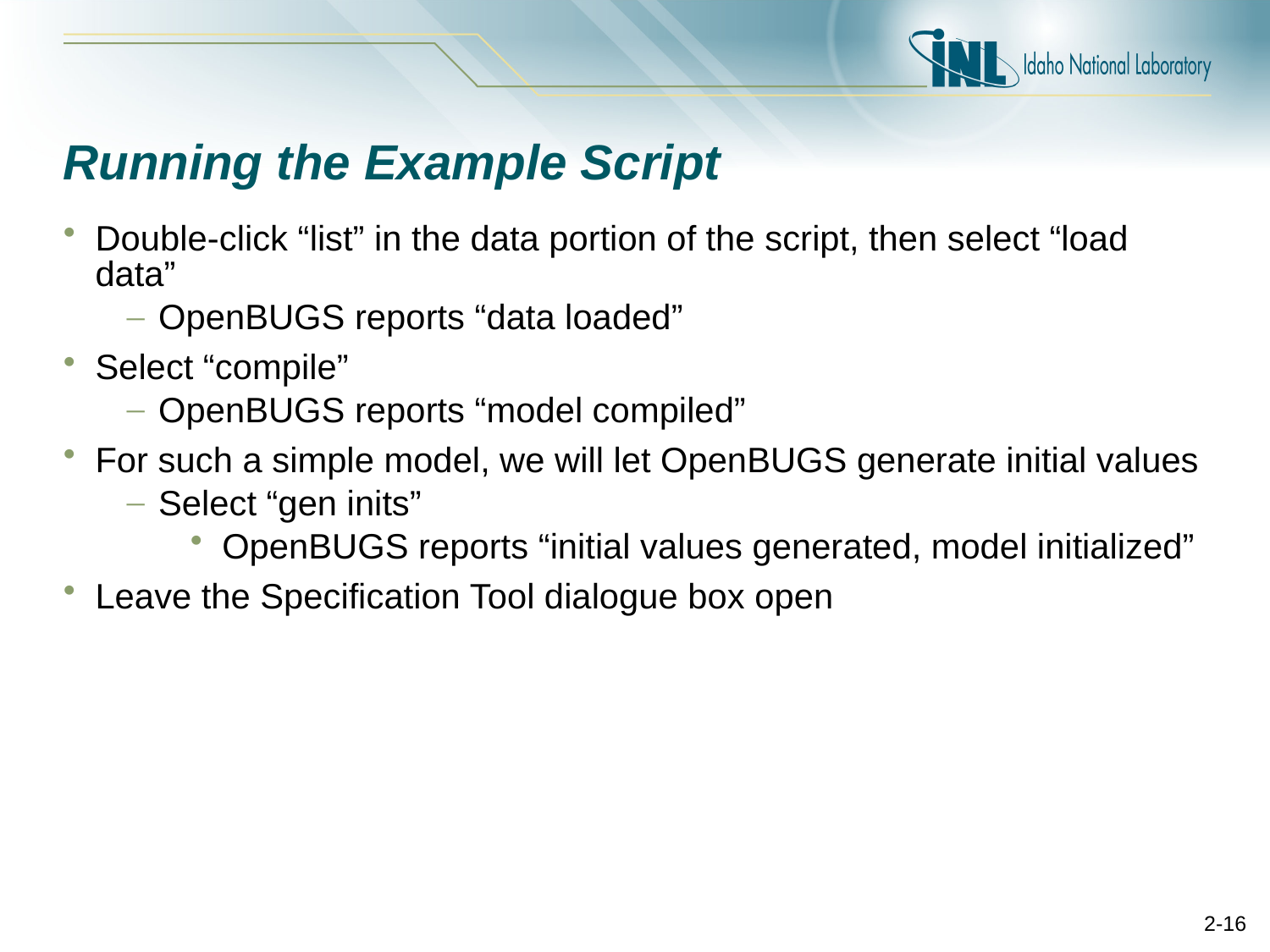

# Running the Example Script
Double-click “list” in the data portion of the script, then select “load data”
OpenBUGS reports “data loaded”
Select “compile”
OpenBUGS reports “model compiled”
For such a simple model, we will let OpenBUGS generate initial values
Select “gen inits”
OpenBUGS reports “initial values generated, model initialized”
Leave the Specification Tool dialogue box open
2-16